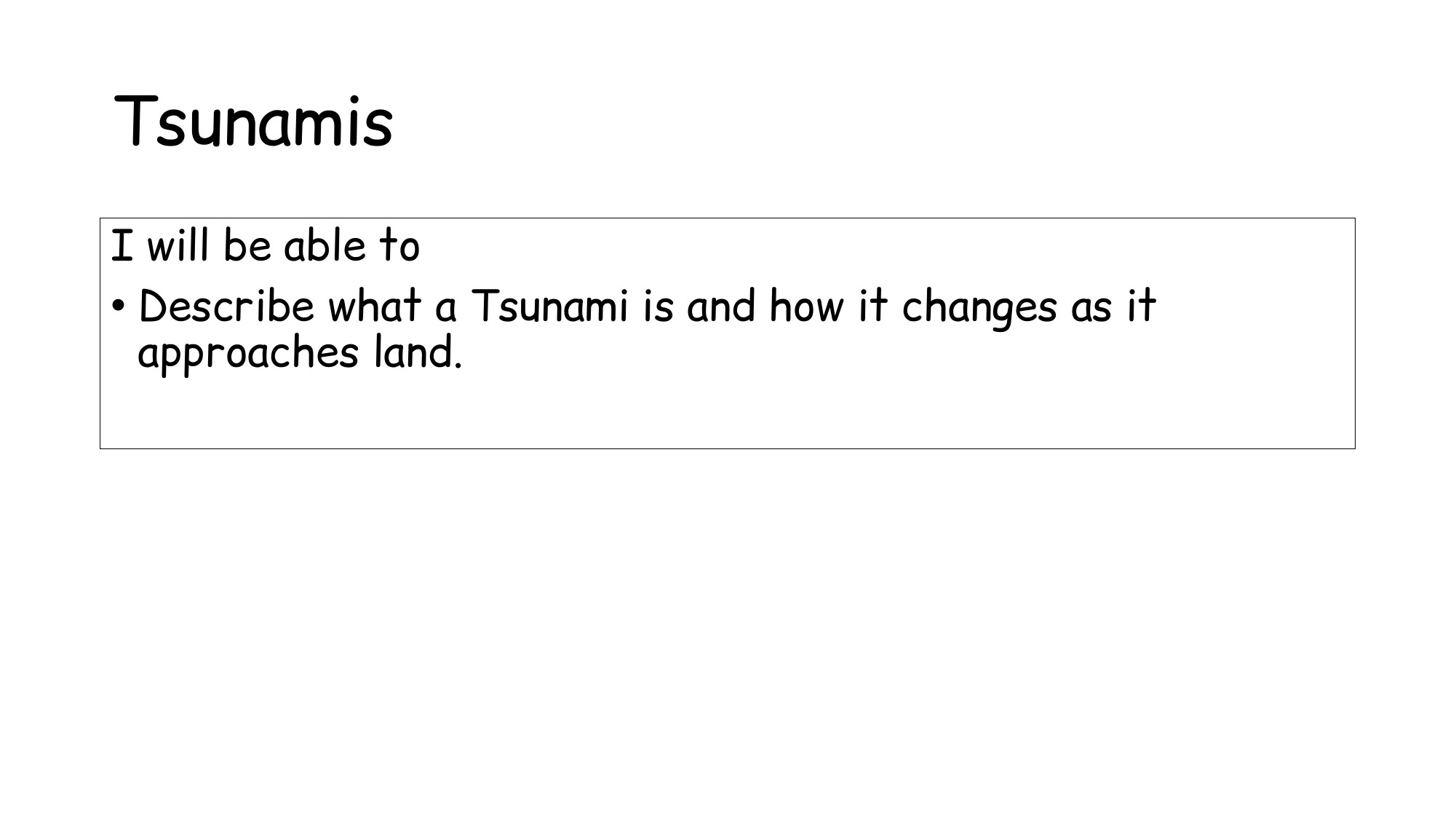

# Tsunamis
I will be able to
Describe what a Tsunami is and how it changes as it approaches land.